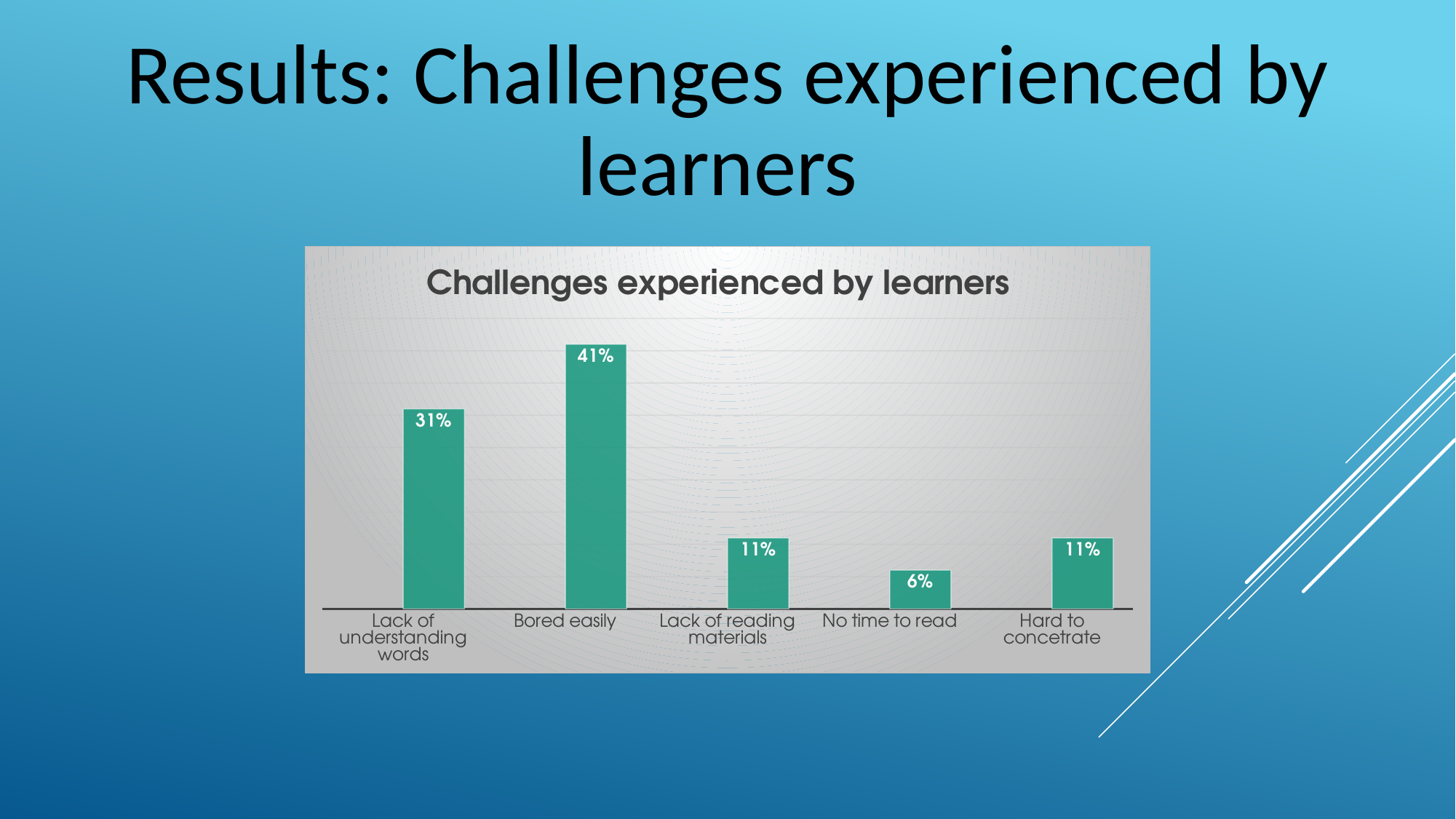

Results: Challenges experienced by learners

### Chart: Challenges experienced by learners

| Category |  |  |
|---|---|---|
| Lack of understanding words | None | 0.31 |
| Bored easily | None | 0.41 |
| Lack of reading materials | None | 0.11 |
| No time to read | None | 0.06 |
| Hard to concetrate | None | 0.11 |